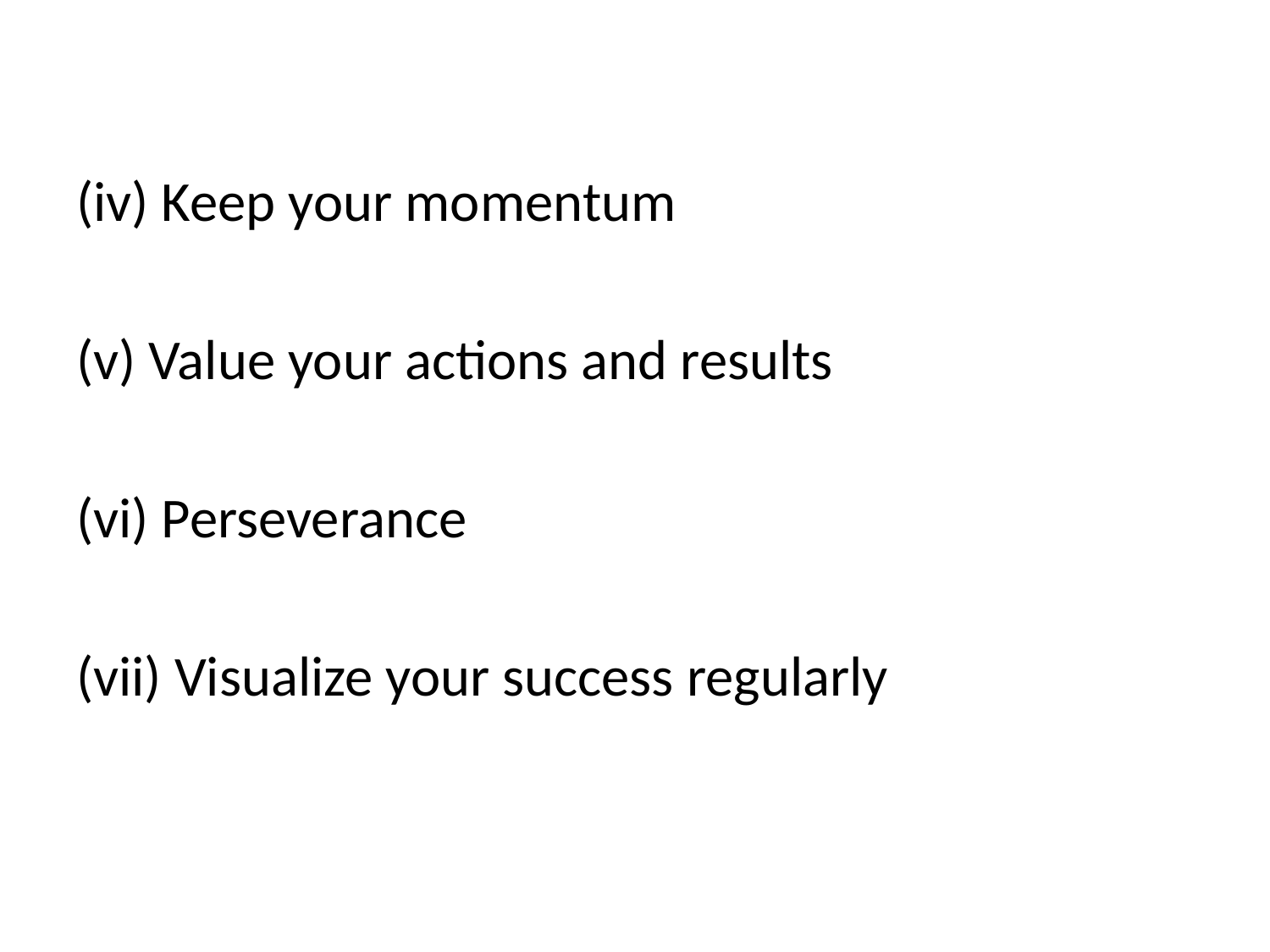

(iv) Keep your momentum

(v) Value your actions and results

(vi) Perseverance

(vii) Visualize your success regularly